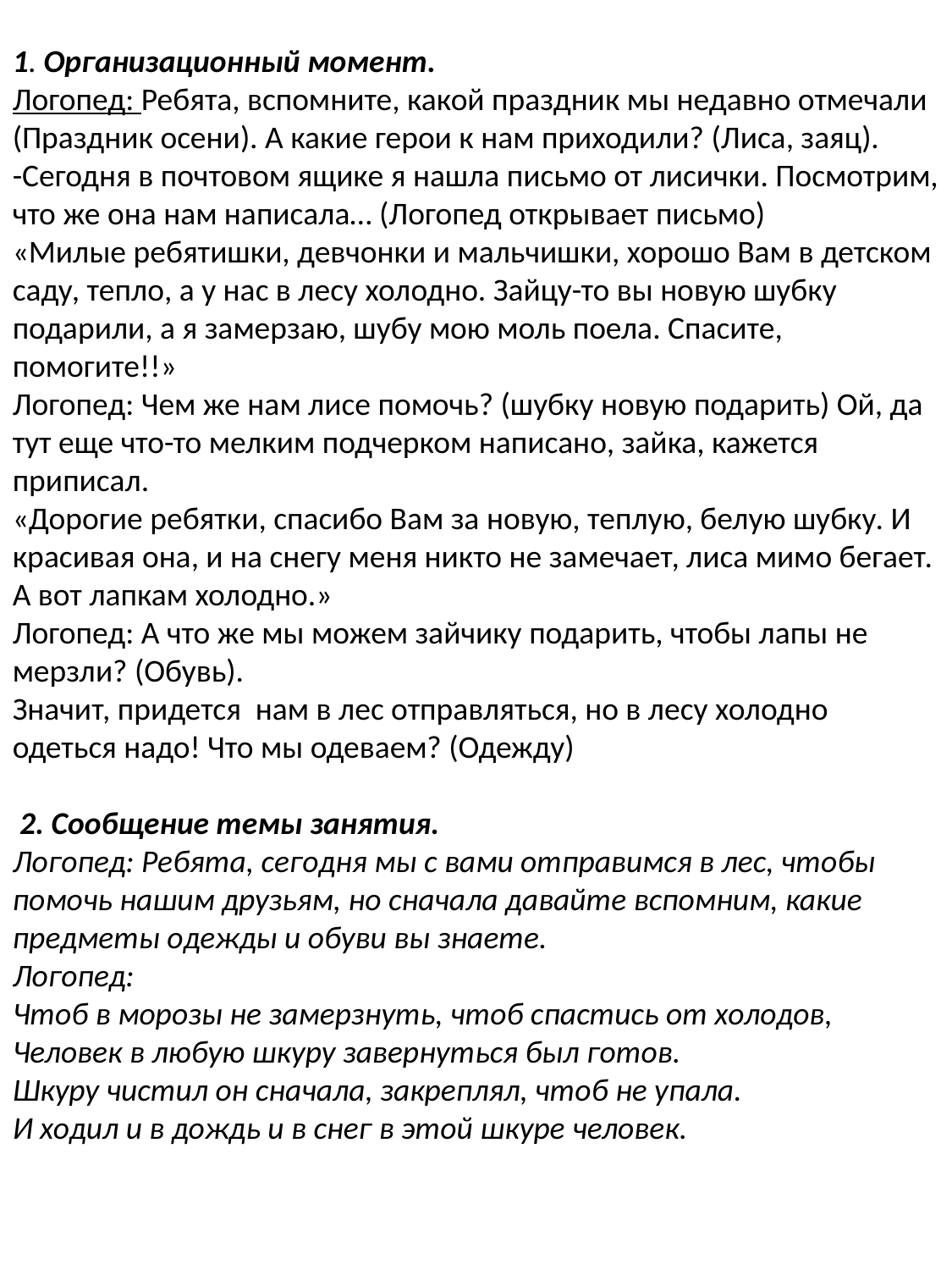

1. Организационный момент.
Логопед: Ребята, вспомните, какой праздник мы недавно отмечали  (Праздник осени). А какие герои к нам приходили? (Лиса, заяц).
-Сегодня в почтовом ящике я нашла письмо от лисички. Посмотрим, что же она нам написала… (Логопед открывает письмо)
«Милые ребятишки, девчонки и мальчишки, хорошо Вам в детском саду, тепло, а у нас в лесу холодно. Зайцу-то вы новую шубку подарили, а я замерзаю, шубу мою моль поела. Спасите, помогите!!»
Логопед: Чем же нам лисе помочь? (шубку новую подарить) Ой, да тут еще что-то мелким подчерком написано, зайка, кажется приписал.
«Дорогие ребятки, спасибо Вам за новую, теплую, белую шубку. И красивая она, и на снегу меня никто не замечает, лиса мимо бегает. А вот лапкам холодно.»
Логопед: А что же мы можем зайчику подарить, чтобы лапы не мерзли? (Обувь).
Значит, придется  нам в лес отправляться, но в лесу холодно одеться надо! Что мы одеваем? (Одежду)

 2. Сообщение темы занятия.
Логопед: Ребята, сегодня мы с вами отправимся в лес, чтобы помочь нашим друзьям, но сначала давайте вспомним, какие предметы одежды и обуви вы знаете.
Логопед:
Чтоб в морозы не замерзнуть, чтоб спастись от холодов,
Человек в любую шкуру завернуться был готов.
Шкуру чистил он сначала, закреплял, чтоб не упала.
И ходил и в дождь и в снег в этой шкуре человек.